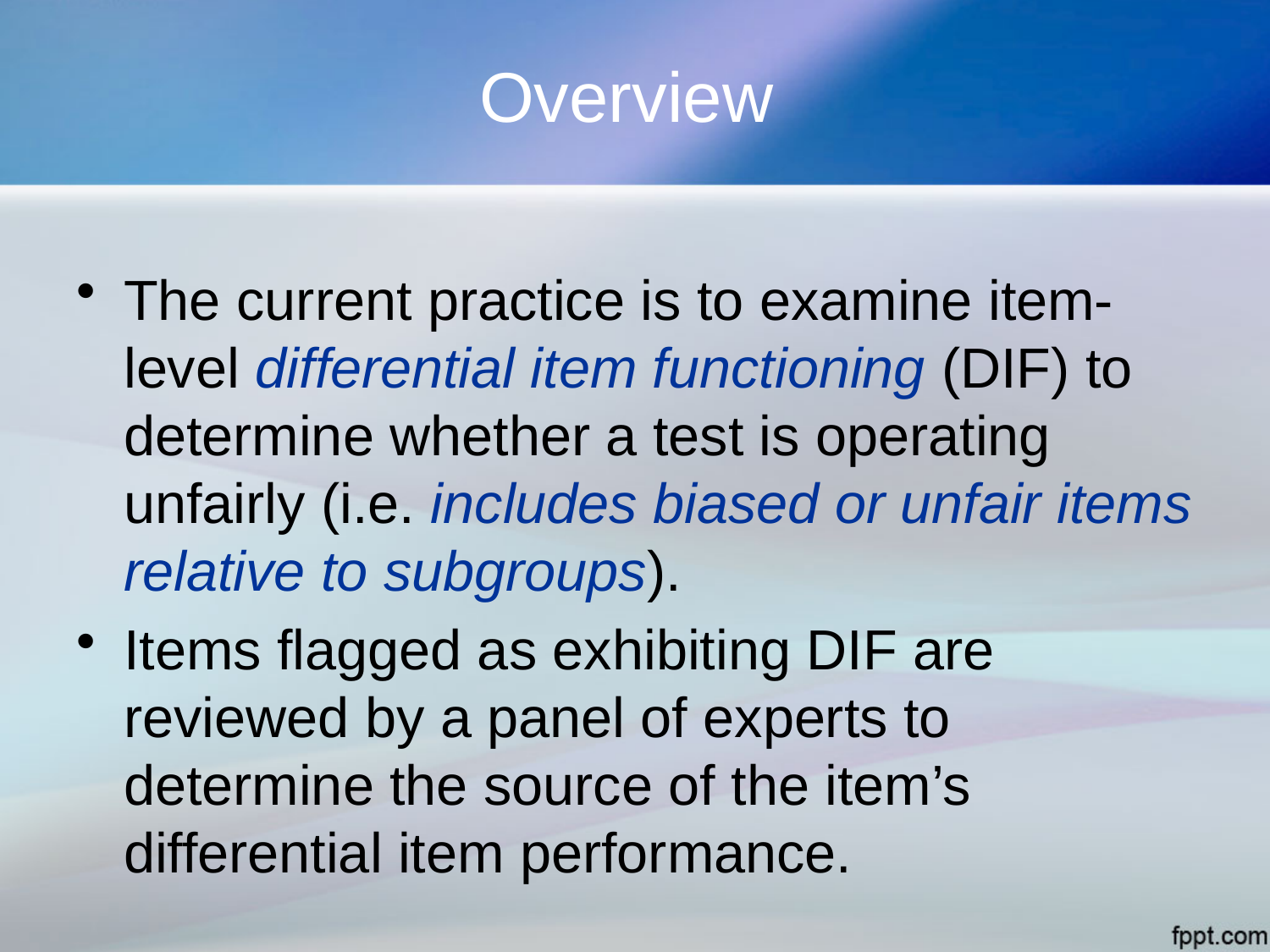

# Overview
The current practice is to examine item-level differential item functioning (DIF) to determine whether a test is operating unfairly (i.e. includes biased or unfair items relative to subgroups).
Items flagged as exhibiting DIF are reviewed by a panel of experts to determine the source of the item’s differential item performance.